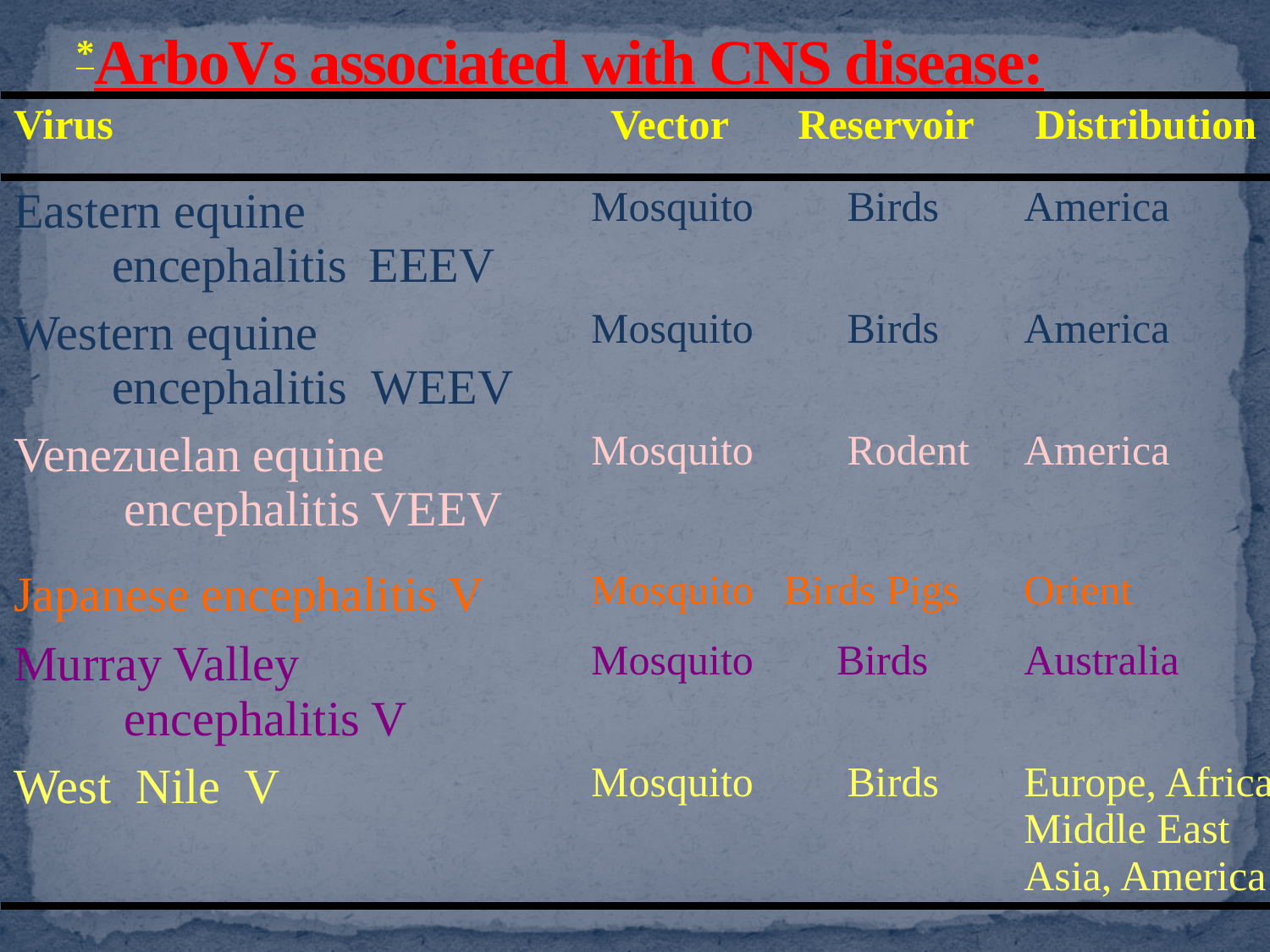

# *ArboVs associated with CNS disease:
| Virus | Vector | Reservoir | Distribution |
| --- | --- | --- | --- |
| Eastern equine encephalitis EEEV | Mosquito | Birds | America |
| Western equine encephalitis WEEV | Mosquito | Birds | America |
| Venezuelan equine encephalitis VEEV | Mosquito | Rodent | America |
| Japanese encephalitis V | Mosquito | Birds Pigs | Orient |
| Murray Valley encephalitis V | Mosquito | Birds | Australia |
| West Nile V | Mosquito | Birds | Europe, Africa Middle East Asia, America |